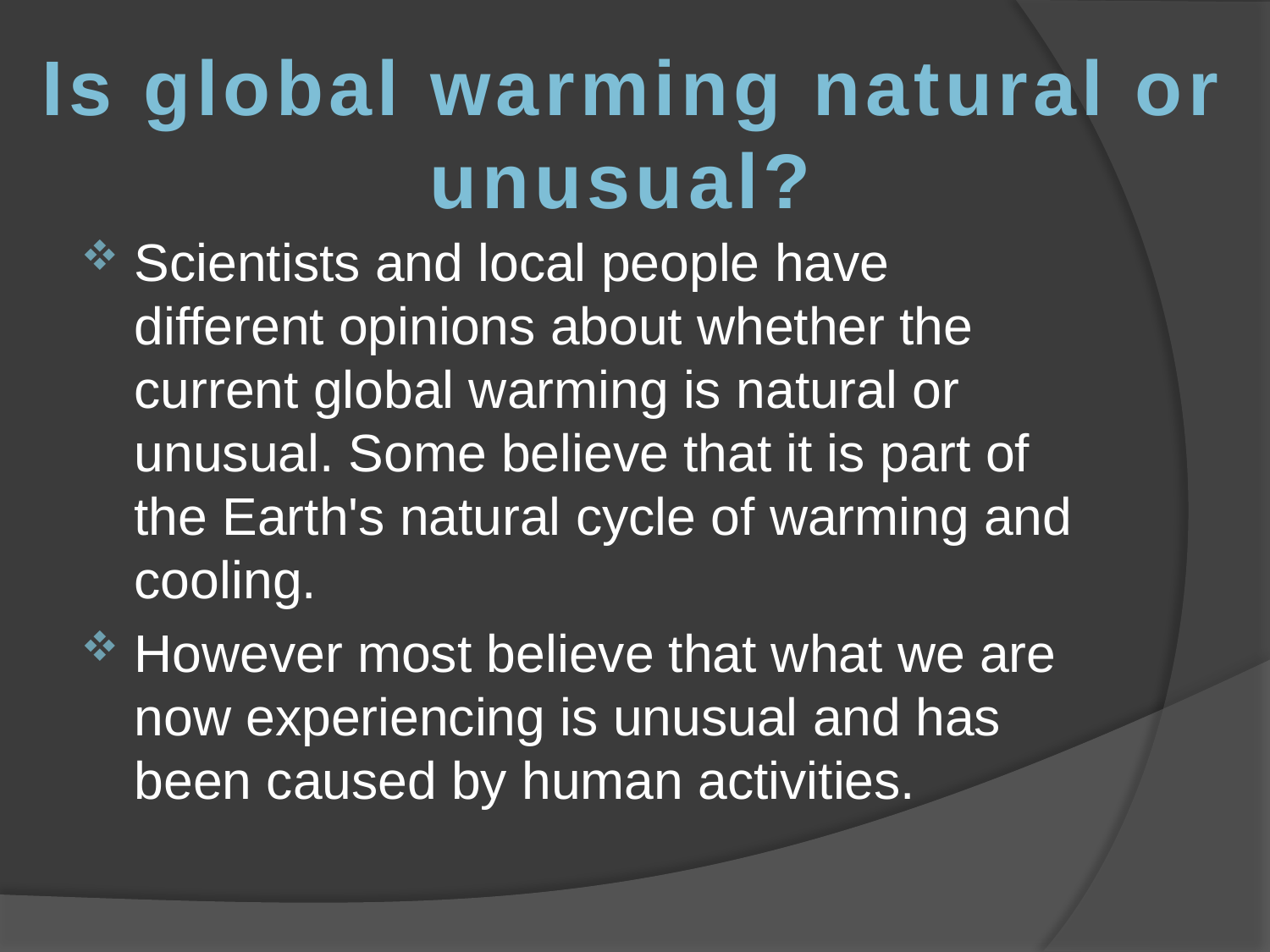

Is global warming natural or unusual?
Scientists and local people have different opinions about whether the current global warming is natural or unusual. Some believe that it is part of the Earth's natural cycle of warming and cooling.
However most believe that what we are now experiencing is unusual and has been caused by human activities.